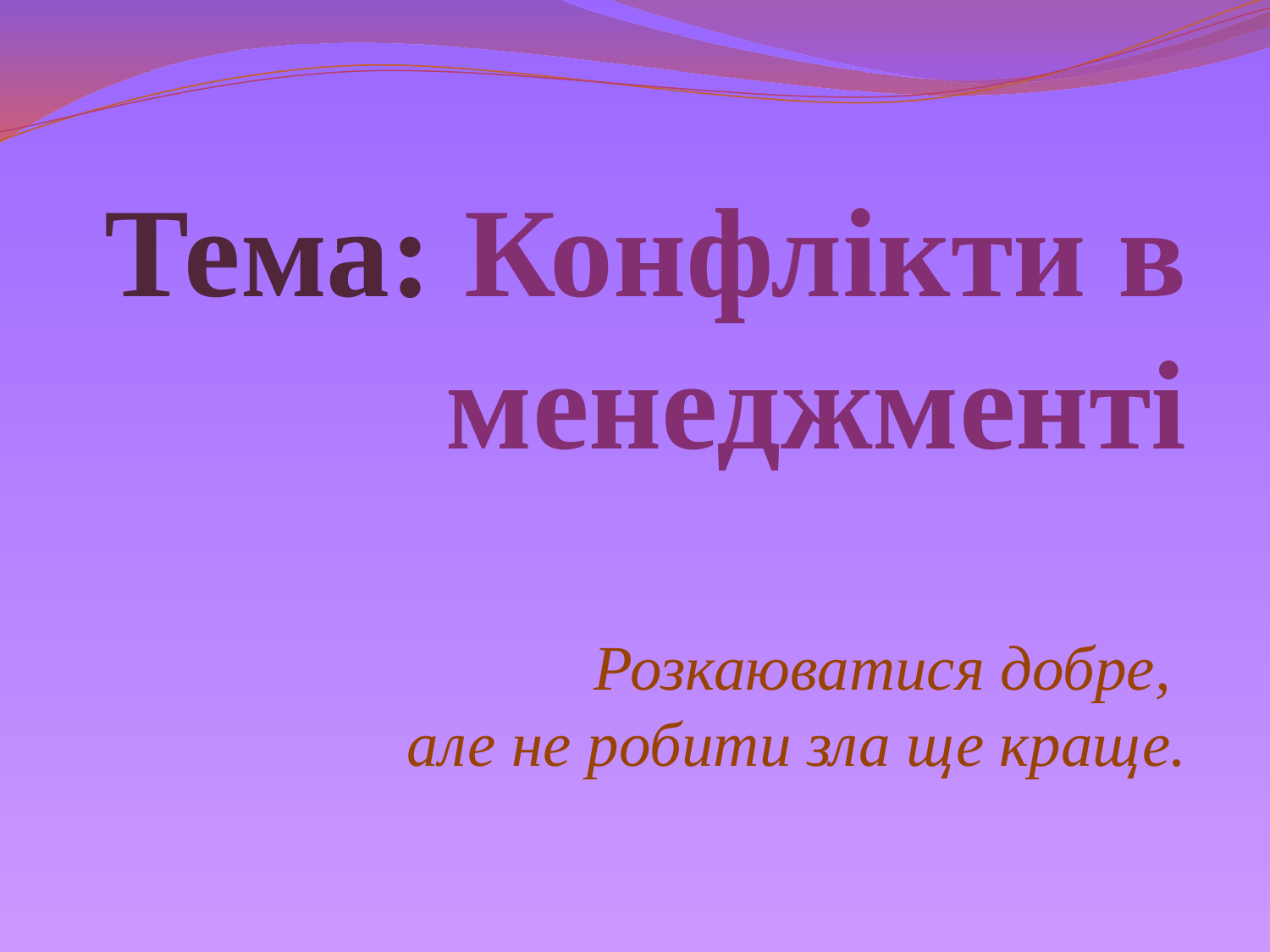

# Тема: Конфлікти в менеджменті Розкаюватися добре, але не робити зла ще краще.